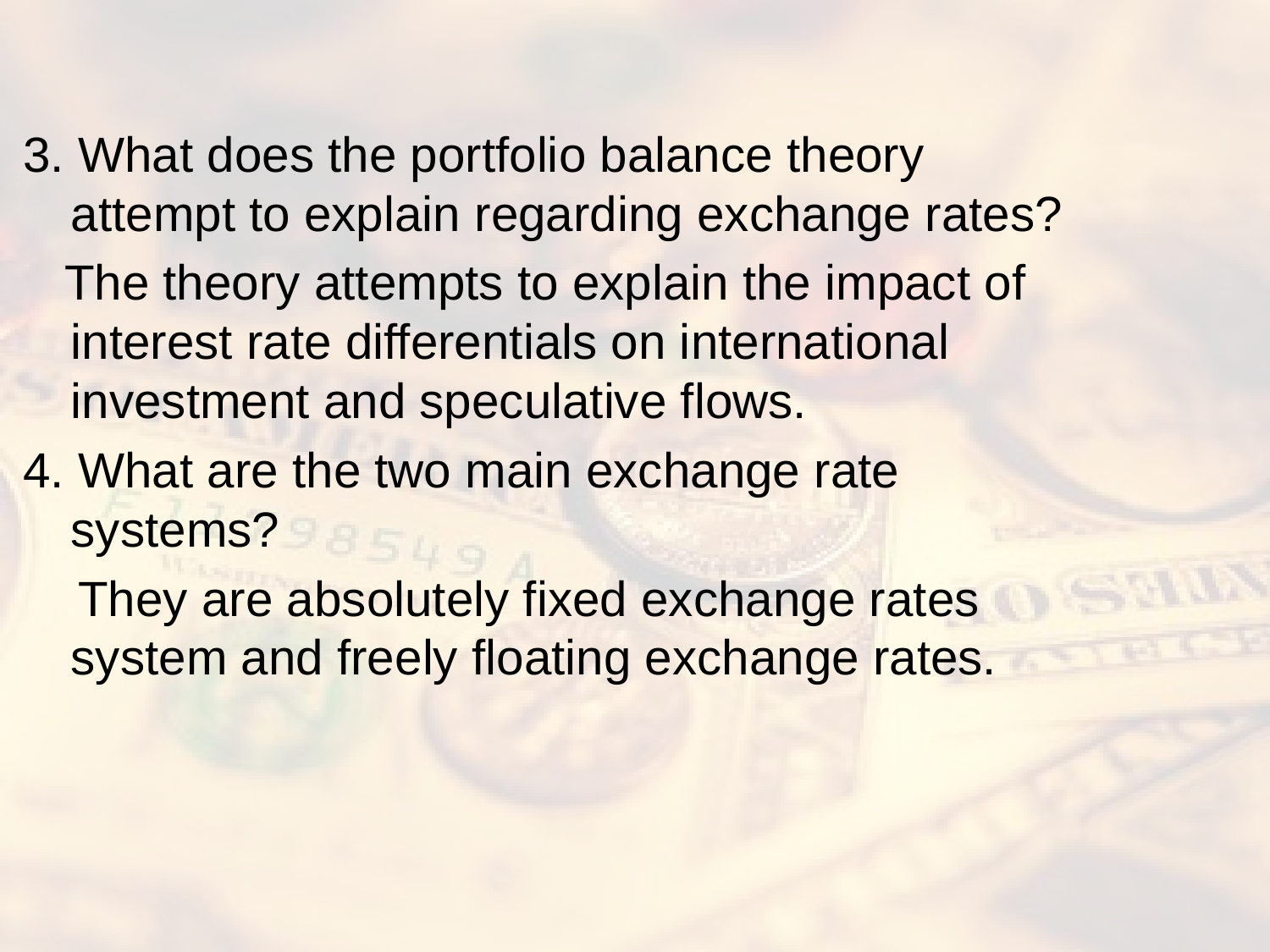

#
3. What does the portfolio balance theory attempt to explain regarding exchange rates?
   The theory attempts to explain the impact of interest rate differentials on international investment and speculative flows.
4. What are the two main exchange rate systems?
    They are absolutely fixed exchange rates system and freely floating exchange rates.